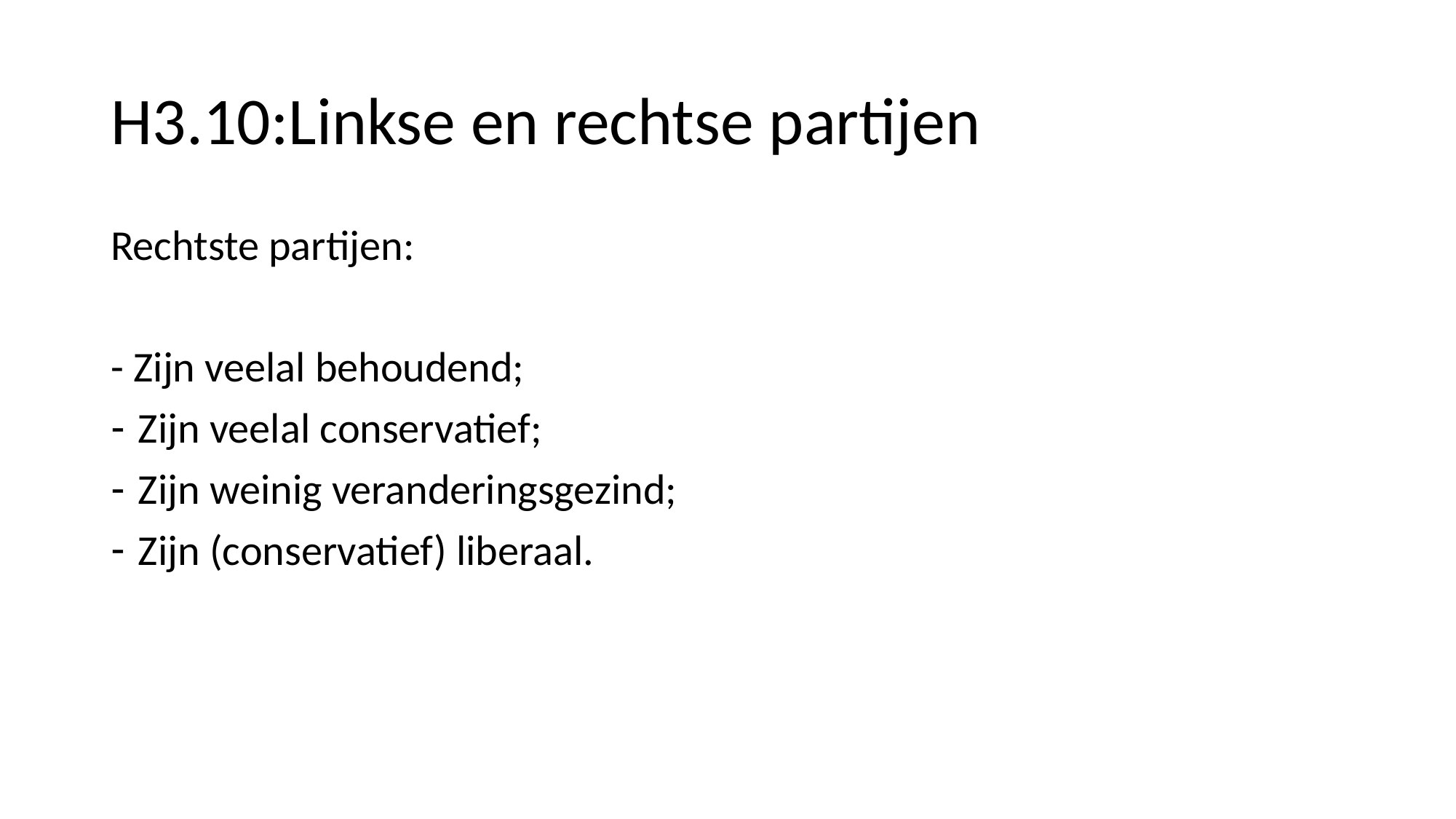

# H3.10:Linkse en rechtse partijen
Rechtste partijen:

- Zijn veelal behoudend;
Zijn veelal conservatief;
Zijn weinig veranderingsgezind;
Zijn (conservatief) liberaal.